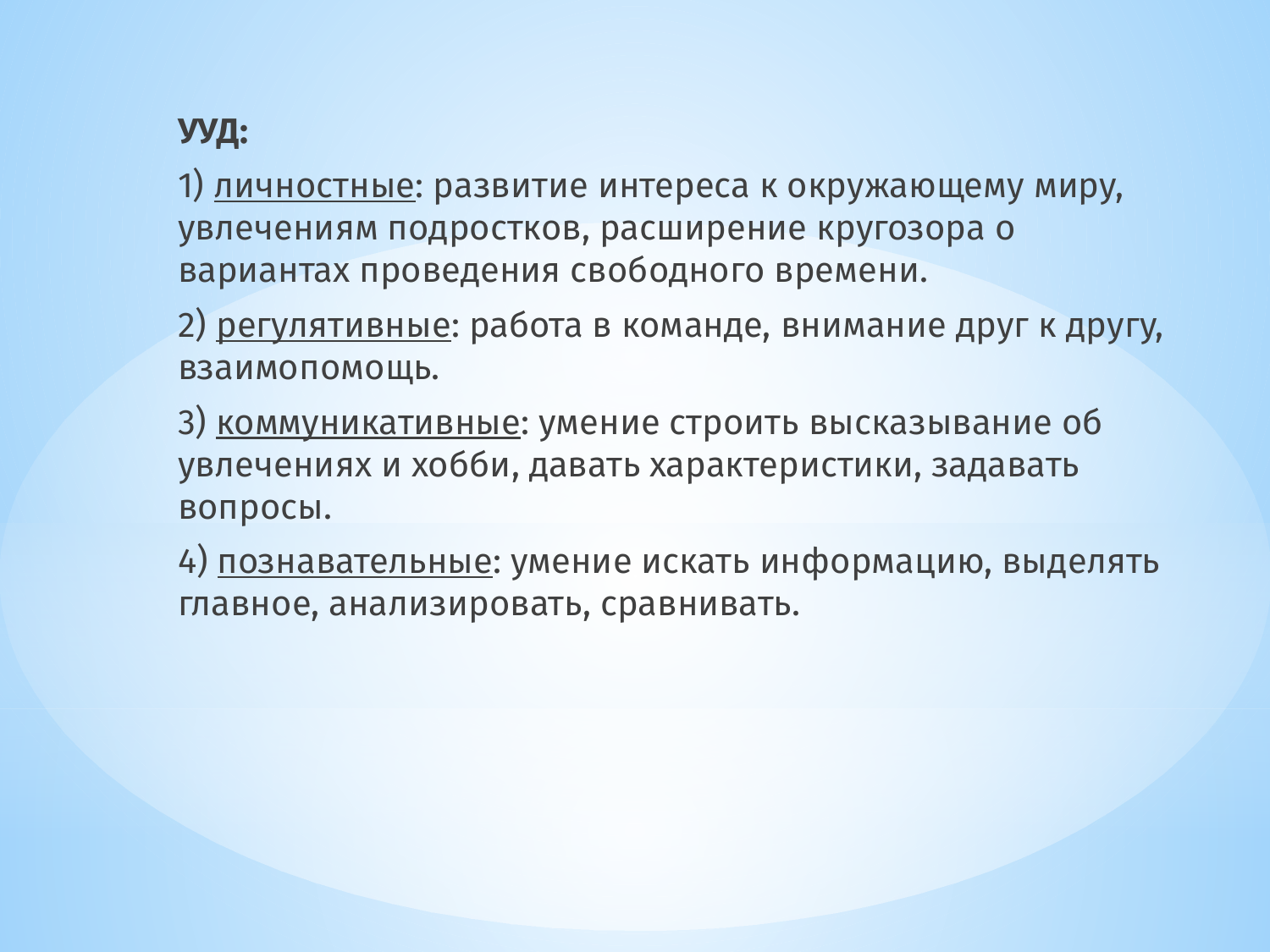

УУД:
1) личностные: развитие интереса к окружающему миру, увлечениям подростков, расширение кругозора о вариантах проведения свободного времени.
2) регулятивные: работа в команде, внимание друг к другу, взаимопомощь.
3) коммуникативные: умение строить высказывание об увлечениях и хобби, давать характеристики, задавать вопросы.
4) познавательные: умение искать информацию, выделять главное, анализировать, сравнивать.